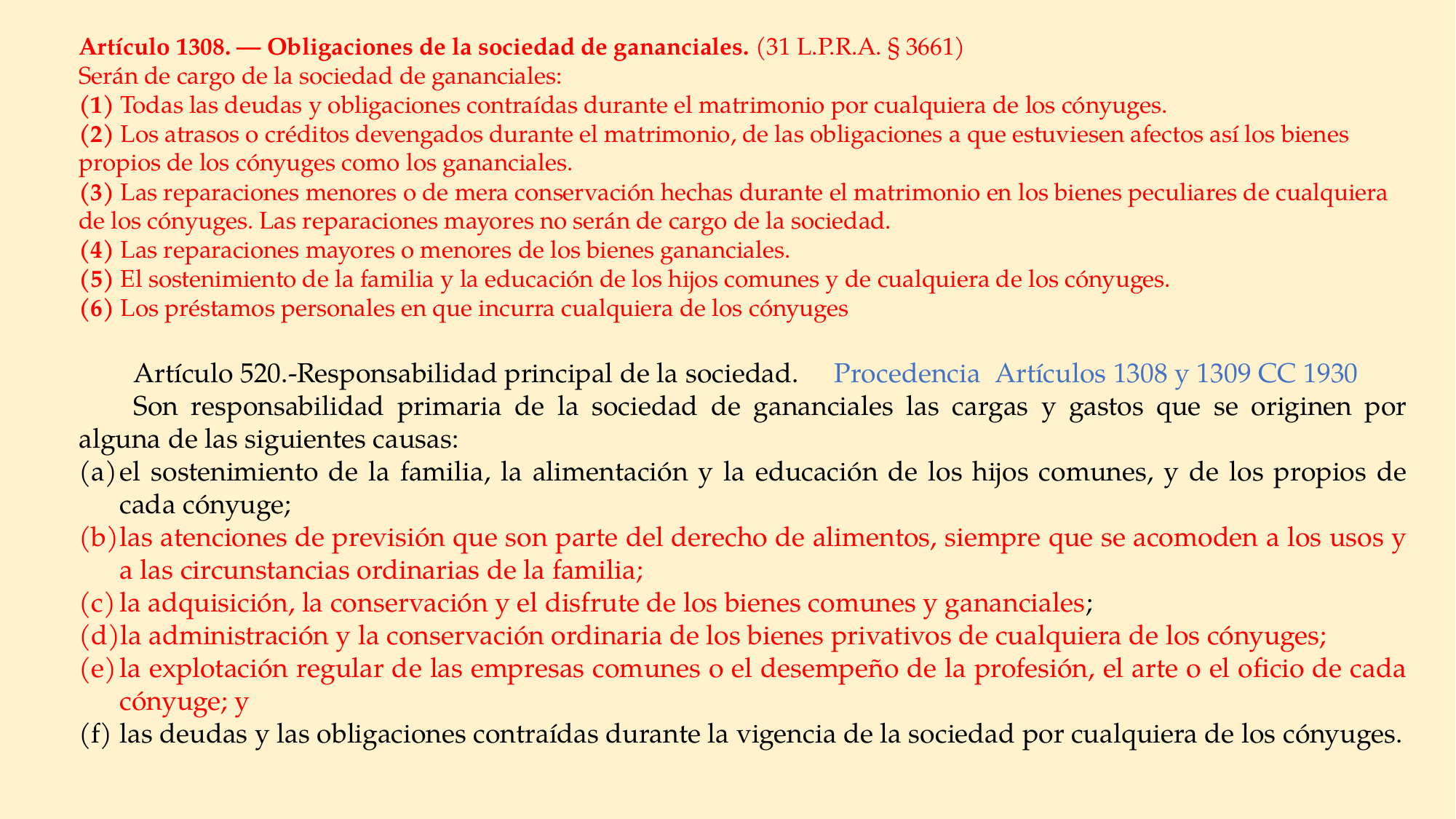

Artículo 1308. — Obligaciones de la sociedad de gananciales. (31 L.P.R.A. § 3661)
Serán de cargo de la sociedad de gananciales:
(1) Todas las deudas y obligaciones contraídas durante el matrimonio por cualquiera de los cónyuges.
(2) Los atrasos o créditos devengados durante el matrimonio, de las obligaciones a que estuviesen afectos así los bienes propios de los cónyuges como los gananciales.
(3) Las reparaciones menores o de mera conservación hechas durante el matrimonio en los bienes peculiares de cualquiera de los cónyuges. Las reparaciones mayores no serán de cargo de la sociedad.
(4) Las reparaciones mayores o menores de los bienes gananciales.
(5) El sostenimiento de la familia y la educación de los hijos comunes y de cualquiera de los cónyuges.
(6) Los préstamos personales en que incurra cualquiera de los cónyuges

Artículo 520.-Responsabilidad principal de la sociedad.     Procedencia  Artículos 1308 y 1309 CC 1930
Son responsabilidad primaria de la sociedad de gananciales las cargas y gastos que se originen por alguna de las siguientes causas:
el sostenimiento de la familia, la alimentación y la educación de los hijos comunes, y de los propios de cada cónyuge;
las atenciones de previsión que son parte del derecho de alimentos, siempre que se acomoden a los usos y a las circunstancias ordinarias de la familia;
la adquisición, la conservación y el disfrute de los bienes comunes y gananciales;
la administración y la conservación ordinaria de los bienes privativos de cualquiera de los cónyuges;
la explotación regular de las empresas comunes o el desempeño de la profesión, el arte o el oficio de cada cónyuge; y
las deudas y las obligaciones contraídas durante la vigencia de la sociedad por cualquiera de los cónyuges.